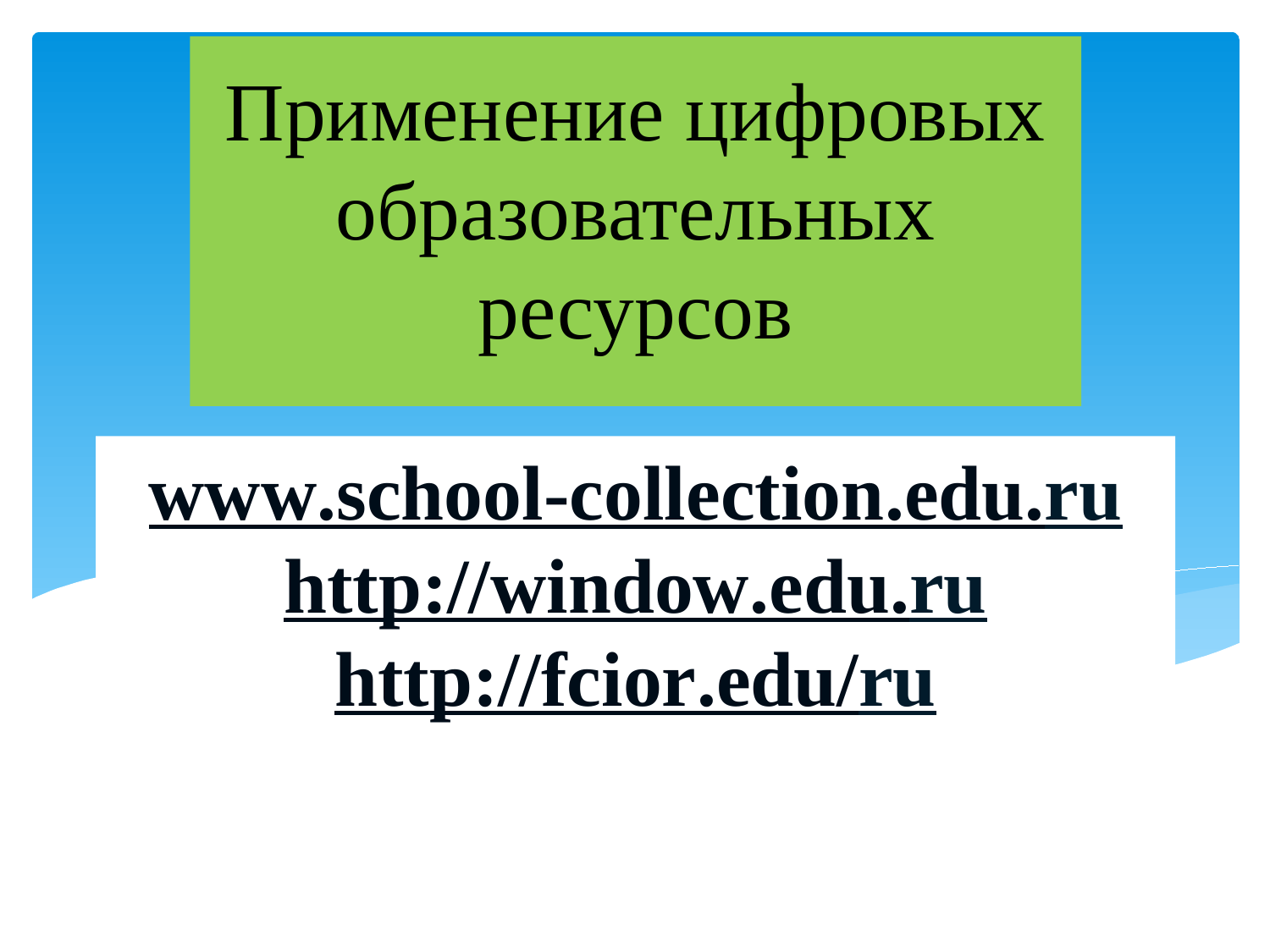

Применение цифровых образовательных ресурсов

# www.school-collection.edu.ru http://window.edu.ru http://fcior.edu/ru